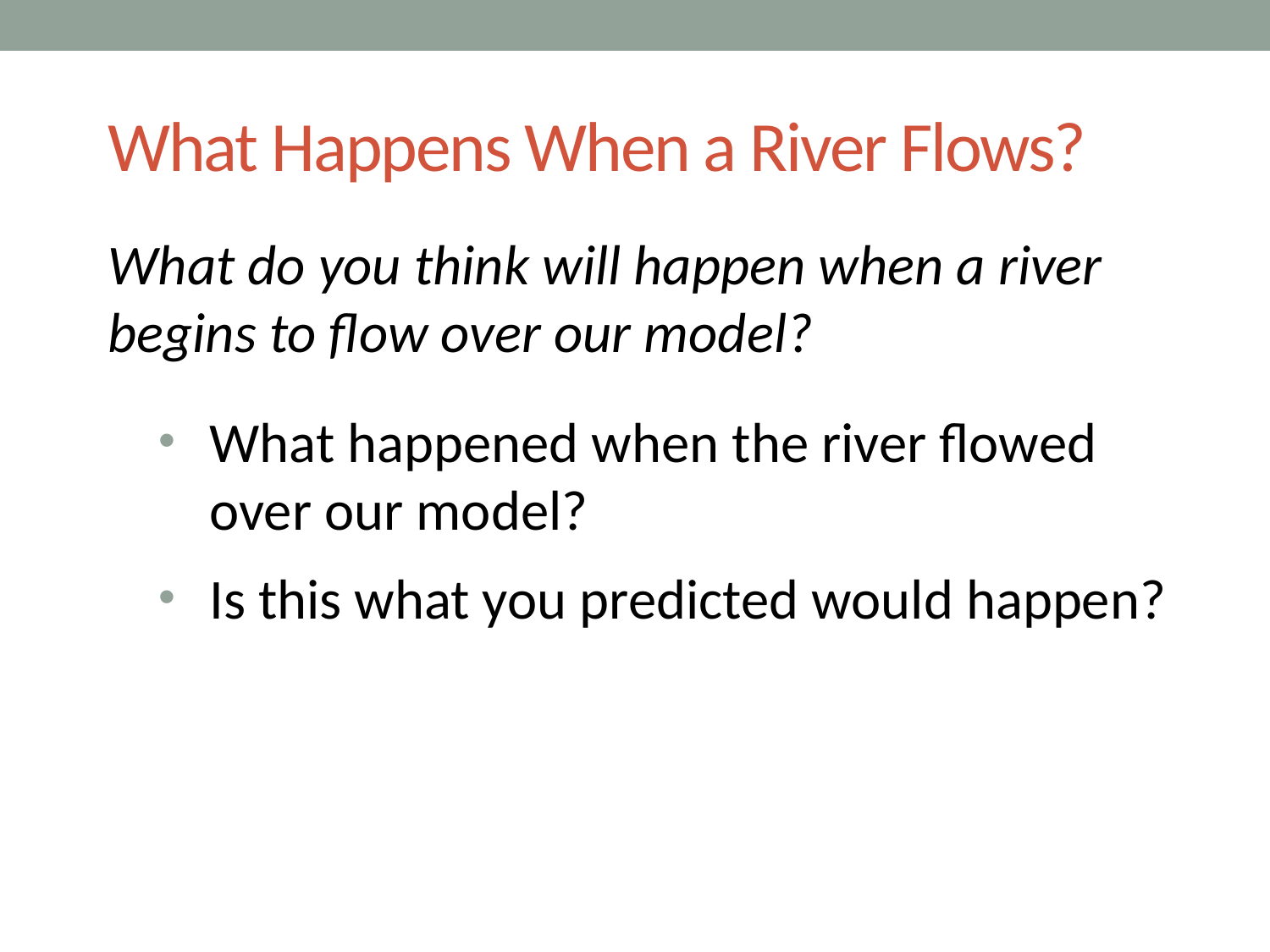

# What Happens When a River Flows?
What do you think will happen when a river begins to flow over our model?
What happened when the river flowed over our model?
Is this what you predicted would happen?